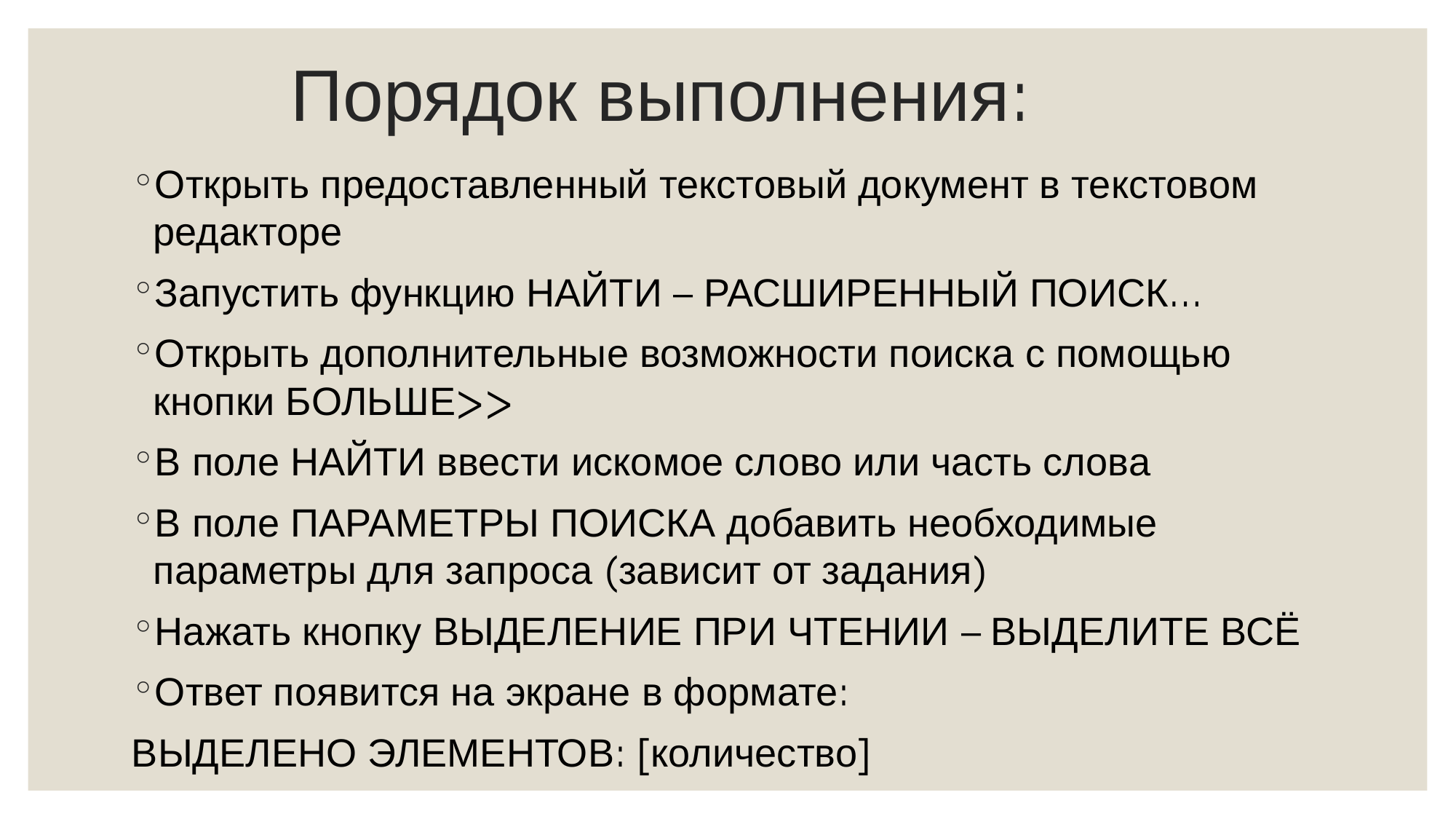

# Порядок выполнения:
Открыть предоставленный текстовый документ в текстовом редакторе
Запустить функцию НАЙТИ – РАСШИРЕННЫЙ ПОИСК…
Открыть дополнительные возможности поиска с помощью кнопки БОЛЬШЕ>>
В поле НАЙТИ ввести искомое слово или часть слова
В поле ПАРАМЕТРЫ ПОИСКА добавить необходимые параметры для запроса (зависит от задания)
Нажать кнопку ВЫДЕЛЕНИЕ ПРИ ЧТЕНИИ – ВЫДЕЛИТЕ ВСЁ
Ответ появится на экране в формате:
ВЫДЕЛЕНО ЭЛЕМЕНТОВ: [количество]